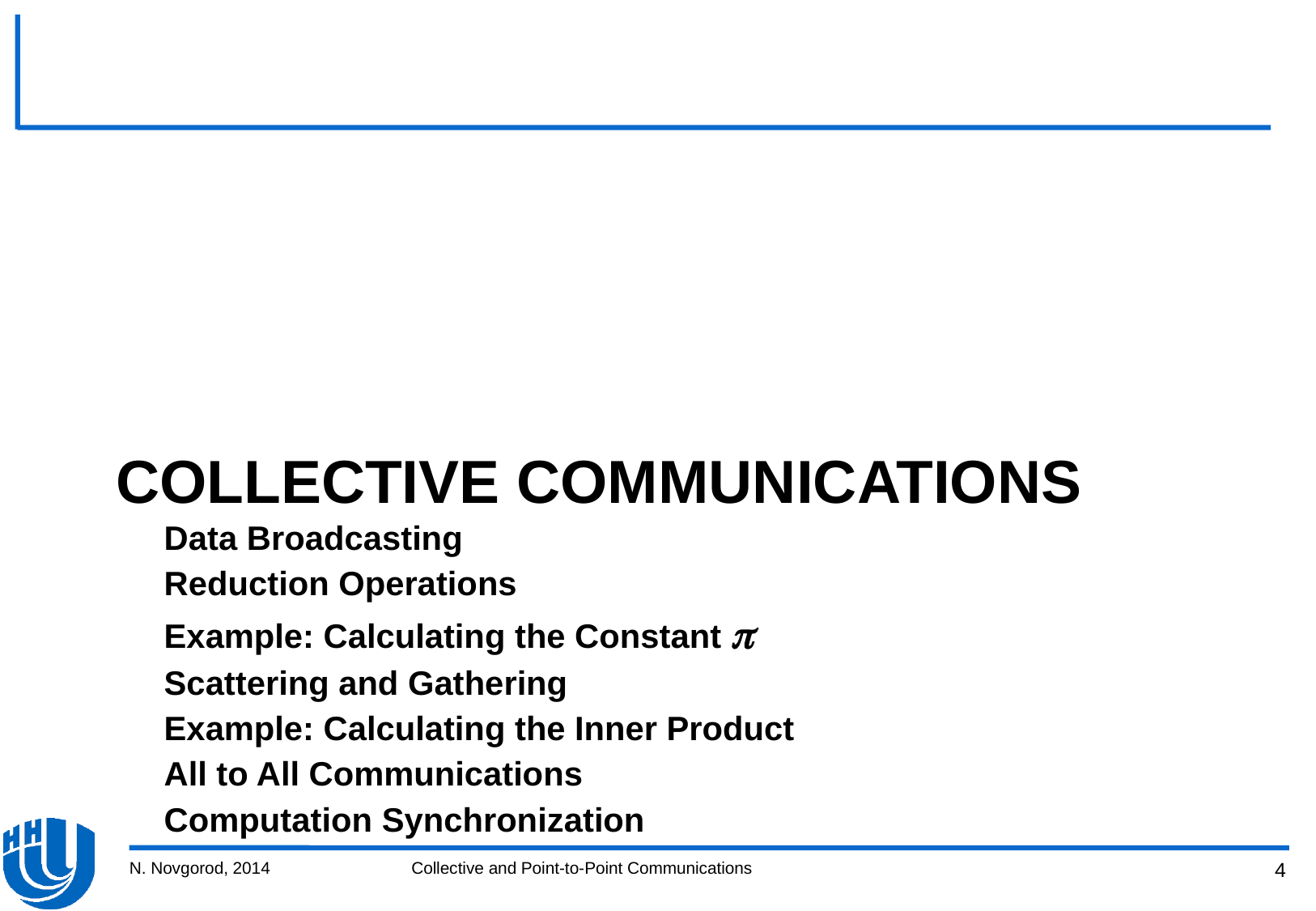

# Collective Communications
Data Broadcasting
Reduction Operations
Example: Calculating the Constant π
Scattering and Gathering
Example: Calculating the Inner Product
All to All Communications
Computation Synchronization
N. Novgorod, 2014
Collective and Point-to-Point Communications
4